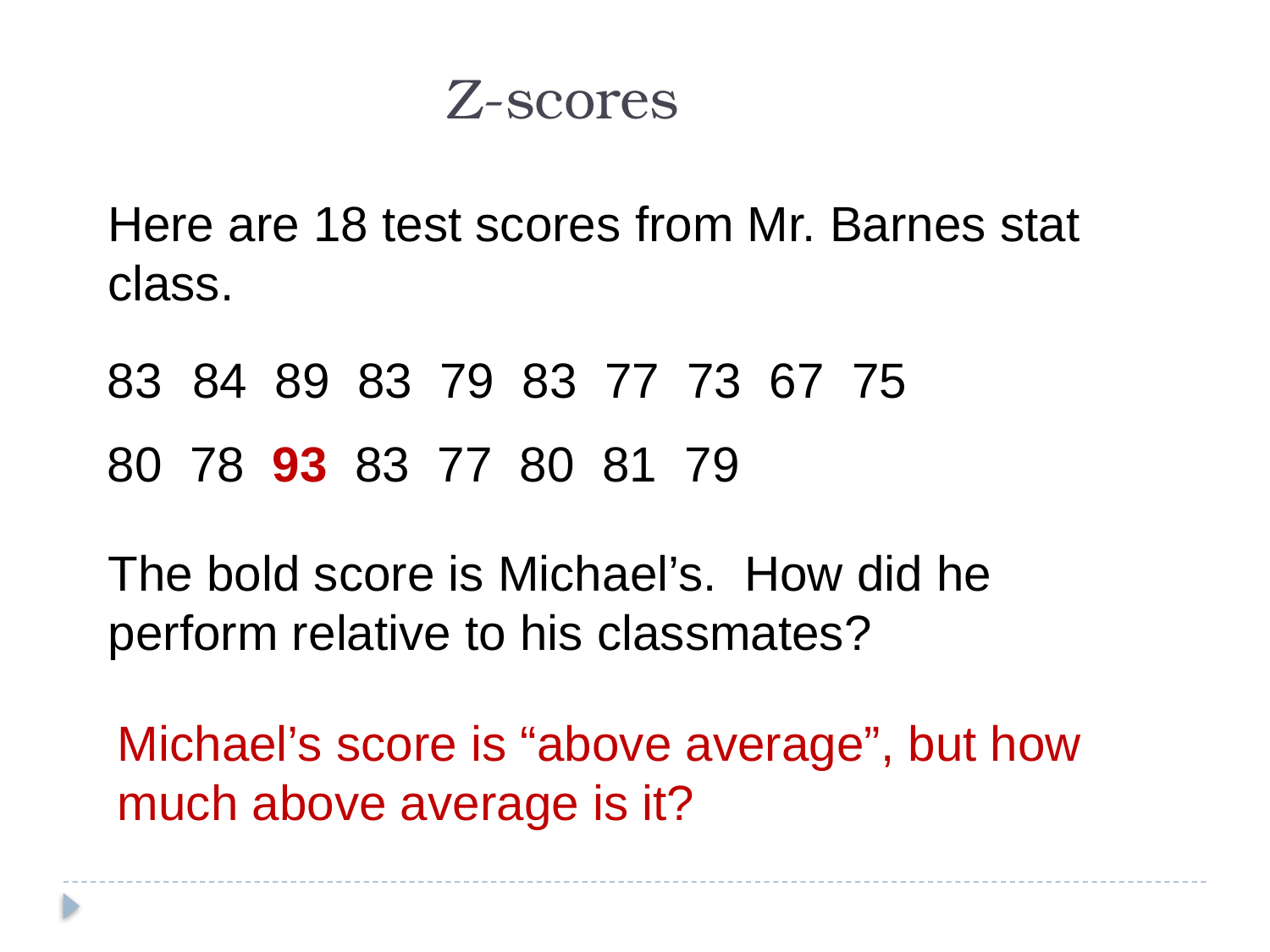

Z-scores
Here are 18 test scores from Mr. Barnes stat class.
 84  89  83  79  83  77  73  67  75
80  78  93  83  77  80  81  79

The bold score is Michael’s.  How did he perform relative to his classmates?
Michael’s score is “above average”, but how much above average is it?